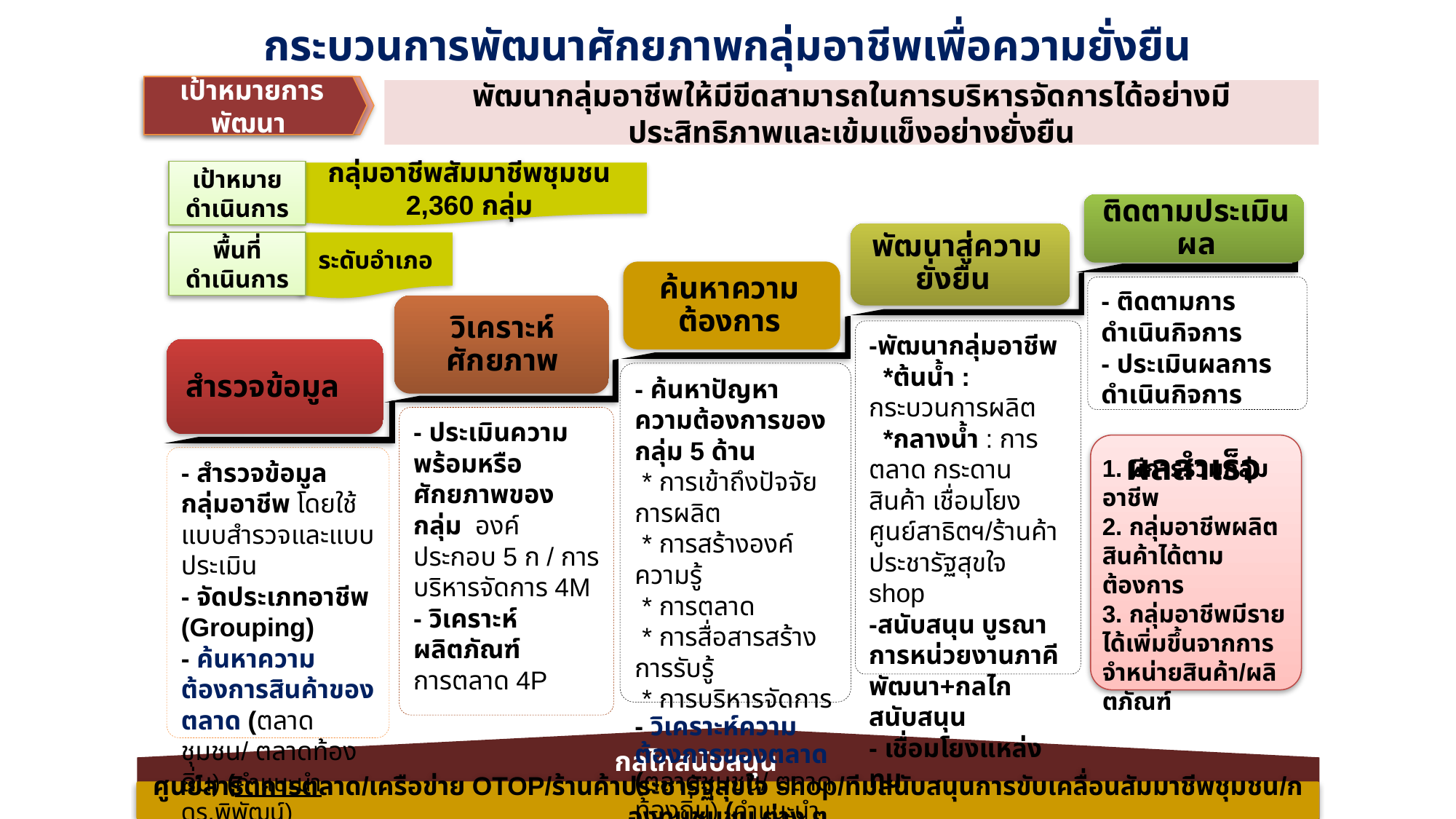

กระบวนการพัฒนาศักยภาพกลุ่มอาชีพเพื่อความยั่งยืน
เป้าหมายการพัฒนา

พัฒนากลุ่มอาชีพให้มีขีดสามารถในการบริหารจัดการได้อย่างมีประสิทธิภาพและเข้มแข็งอย่างยั่งยืน
เป้าหมายดำเนินการ
กลุ่มอาชีพสัมมาชีพชุมชน 2,360 กลุ่ม
พื้นที่
ดำเนินการ
ระดับอำเภอ

ติดตามประเมินผล

พัฒนาสู่ความยั่งยืน

ค้นหาความต้องการ
- ติดตามการดำเนินกิจการ
- ประเมินผลการดำเนินกิจการ

วิเคราะห์ศักยภาพ
-พัฒนากลุ่มอาชีพ
  *ต้นน้ำ : กระบวนการผลิต
  *กลางน้ำ : การตลาด กระดานสินค้า เชื่อมโยงศูนย์สาธิตฯ/ร้านค้าประชารัฐสุขใจ shop
-สนับสนุน บูรณาการหน่วยงานภาคีพัฒนา+กลไกสนับสนุน
- เชื่อมโยงแหล่งทุน

สำรวจข้อมูล
- ค้นหาปัญหา ความต้องการของกลุ่ม 5 ด้าน
 * การเข้าถึงปัจจัยการผลิต
 * การสร้างองค์ความรู้
 * การตลาด
 * การสื่อสารสร้างการรับรู้
 * การบริหารจัดการ
- วิเคราะห์ความต้องการของตลาด (ตลาดชุมชน/ ตลาดท้องถิ่น) (คำแนะนำ ดร.พิพัฒน์)

- ประเมินความพร้อมหรือศักยภาพของกลุ่ม  องค์ประกอบ 5 ก / การบริหารจัดการ 4M
- วิเคราะห์ผลิตภัณฑ์
การตลาด 4P
- สำรวจข้อมูลกลุ่มอาชีพ โดยใช้แบบสำรวจและแบบประเมิน
- จัดประเภทอาชีพ (Grouping)
- ค้นหาความต้องการสินค้าของตลาด (ตลาดชุมชน/ ตลาดท้องถิ่น) (คำแนะนำ ดร.พิพัฒน์)

ผลสำเร็จ
1. มีการรวมกลุ่มอาชีพ
2. กลุ่มอาชีพผลิตสินค้าได้ตามต้องการ
3. กลุ่มอาชีพมีรายได้เพิ่มขึ้นจากการจำหน่ายสินค้า/ผลิตภัณฑ์

ศูนย์สาธิตการตลาด/เครือข่าย OTOP/ร้านค้าประชารัฐสุขใจ shop/ทีมสนับสนุนการขับเคลื่อนสัมมาชีพชุมชน/กองทุนชุมชน ต่าง ๆ
กลไกสนับสนุน